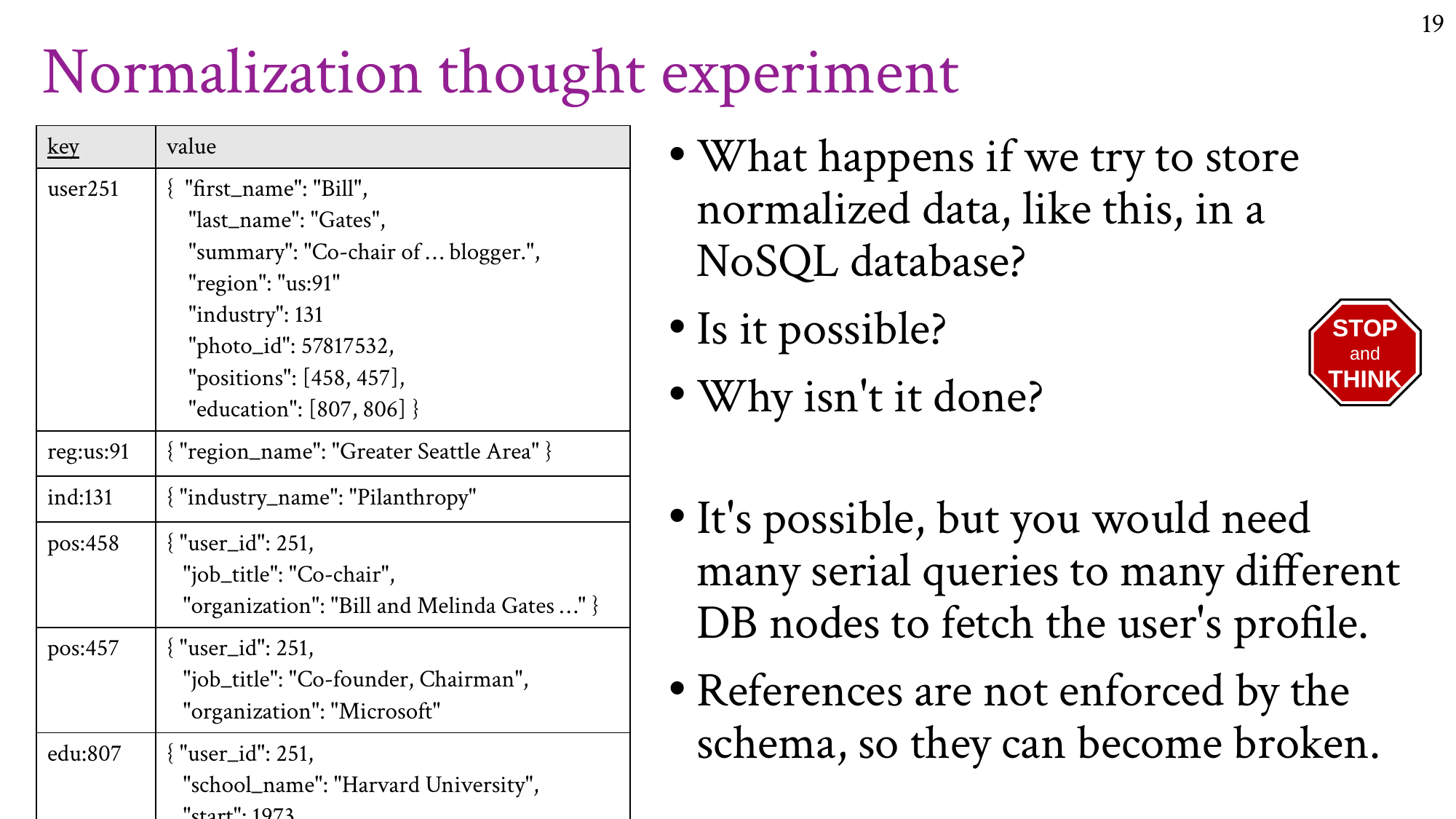

# Normalization thought experiment
What happens if we try to store normalized data, like this, in a NoSQL database?
Is it possible?
Why isn't it done?

It's possible, but you would need many serial queries to many different DB nodes to fetch the user's profile.
References are not enforced by the schema, so they can become broken.
| key | value |
| --- | --- |
| user251 | { "first\_name": "Bill", "last\_name": "Gates", "summary": "Co-chair of … blogger.", "region": "us:91" "industry": 131 "photo\_id": 57817532, "positions": [458, 457], "education": [807, 806] } |
| reg:us:91 | { "region\_name": "Greater Seattle Area" } |
| ind:131 | { "industry\_name": "Pilanthropy" |
| pos:458 | { "user\_id": 251, "job\_title": "Co-chair", "organization": "Bill and Melinda Gates …" } |
| pos:457 | { "user\_id": 251, "job\_title": "Co-founder, Chairman", "organization": "Microsoft" |
| edu:807 | { "user\_id": 251, "school\_name": "Harvard University", "start": 1973, "end": 1975 } |

STOP
and
THINK